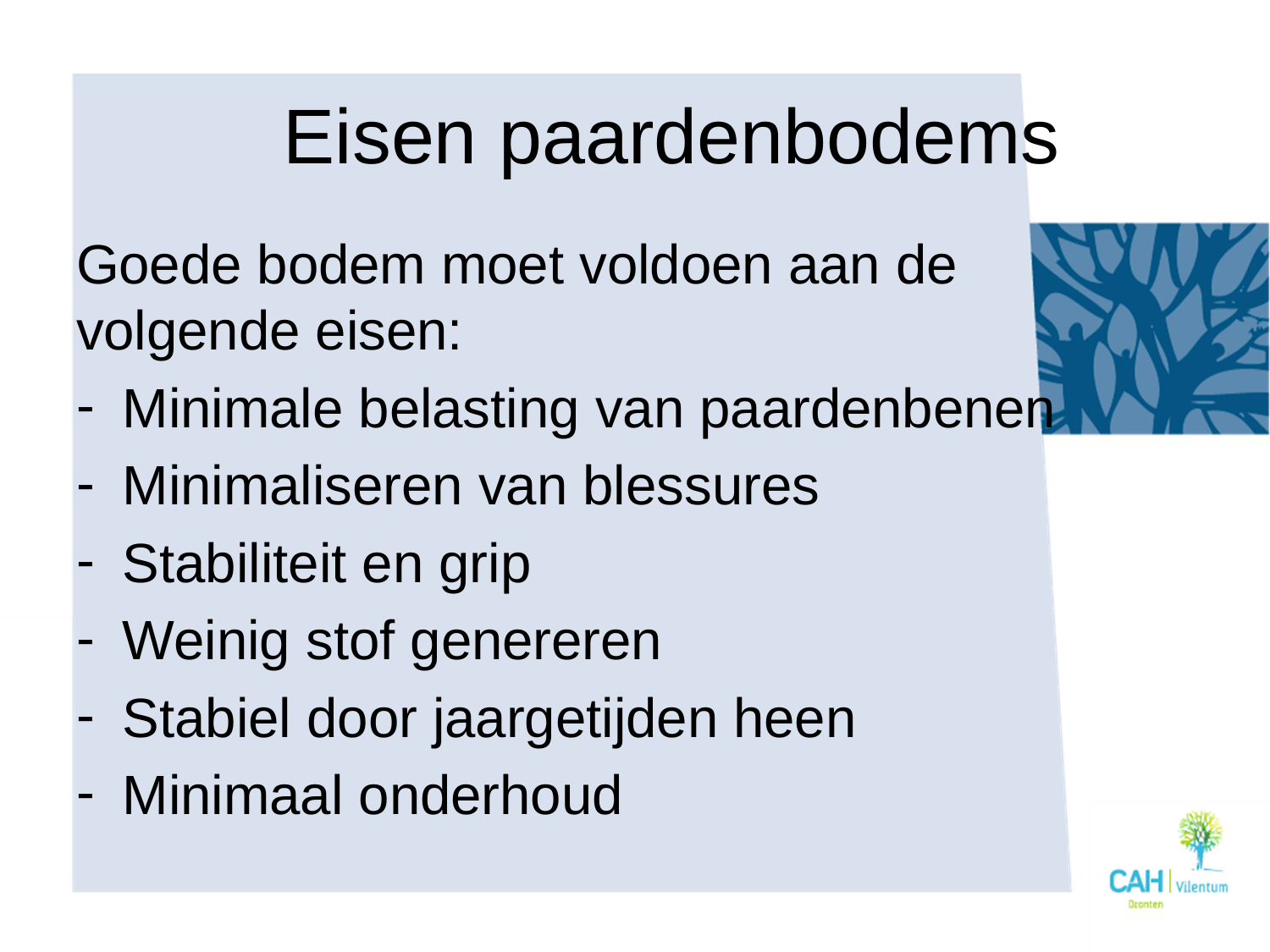

# Eisen paardenbodems
Goede bodem moet voldoen aan de volgende eisen:
Minimale belasting van paardenbenen
Minimaliseren van blessures
Stabiliteit en grip
Weinig stof genereren
Stabiel door jaargetijden heen
Minimaal onderhoud